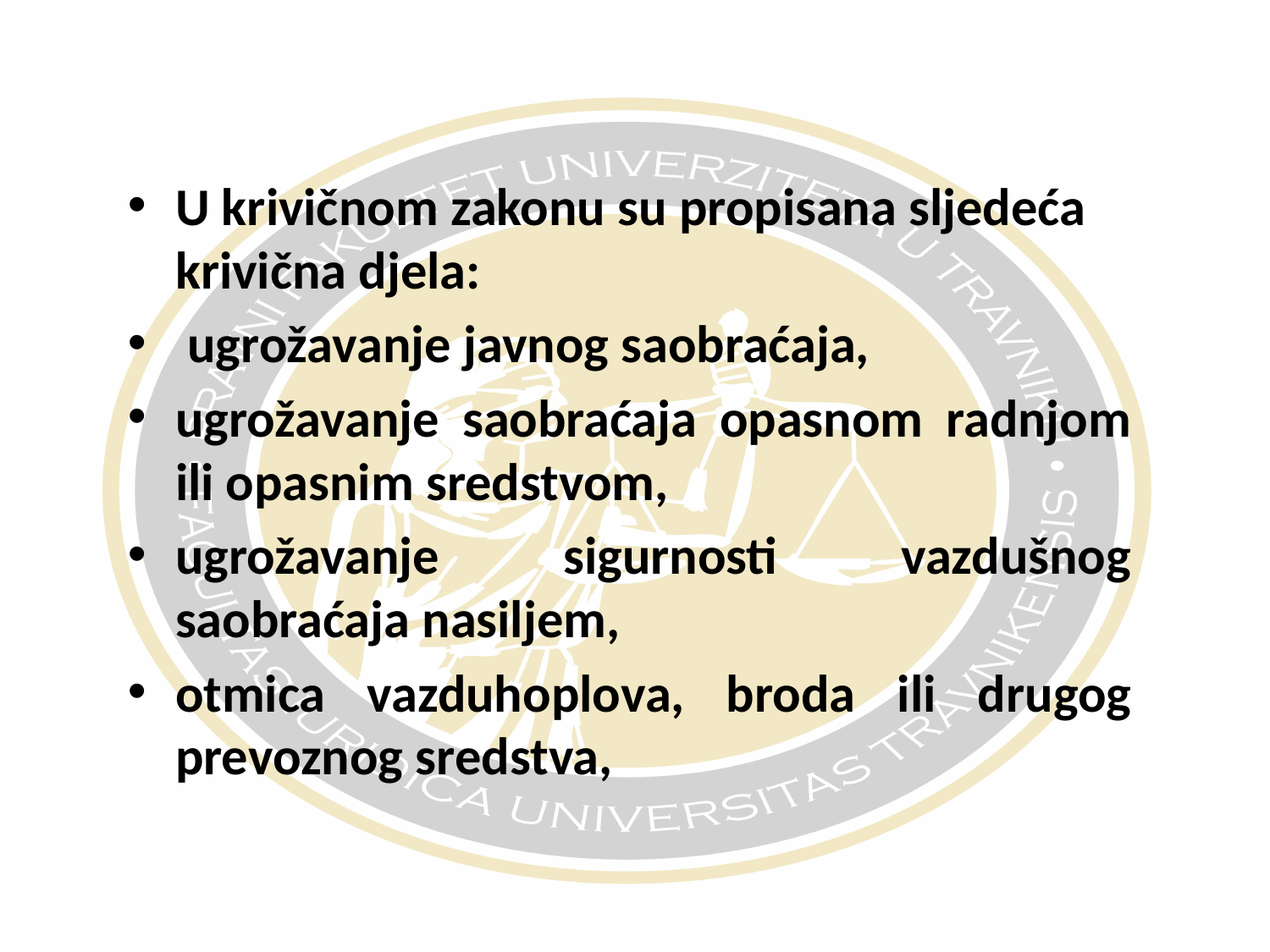

#
U krivičnom zakonu su propisana sljedeća krivična djela:
 ugrožavanje javnog saobraćaja,
ugrožavanje saobraćaja opasnom radnjom ili opasnim sredstvom,
ugrožavanje sigurnosti vazdušnog saobraćaja nasiljem,
otmica vazduhoplova, broda ili drugog prevoznog sredstva,